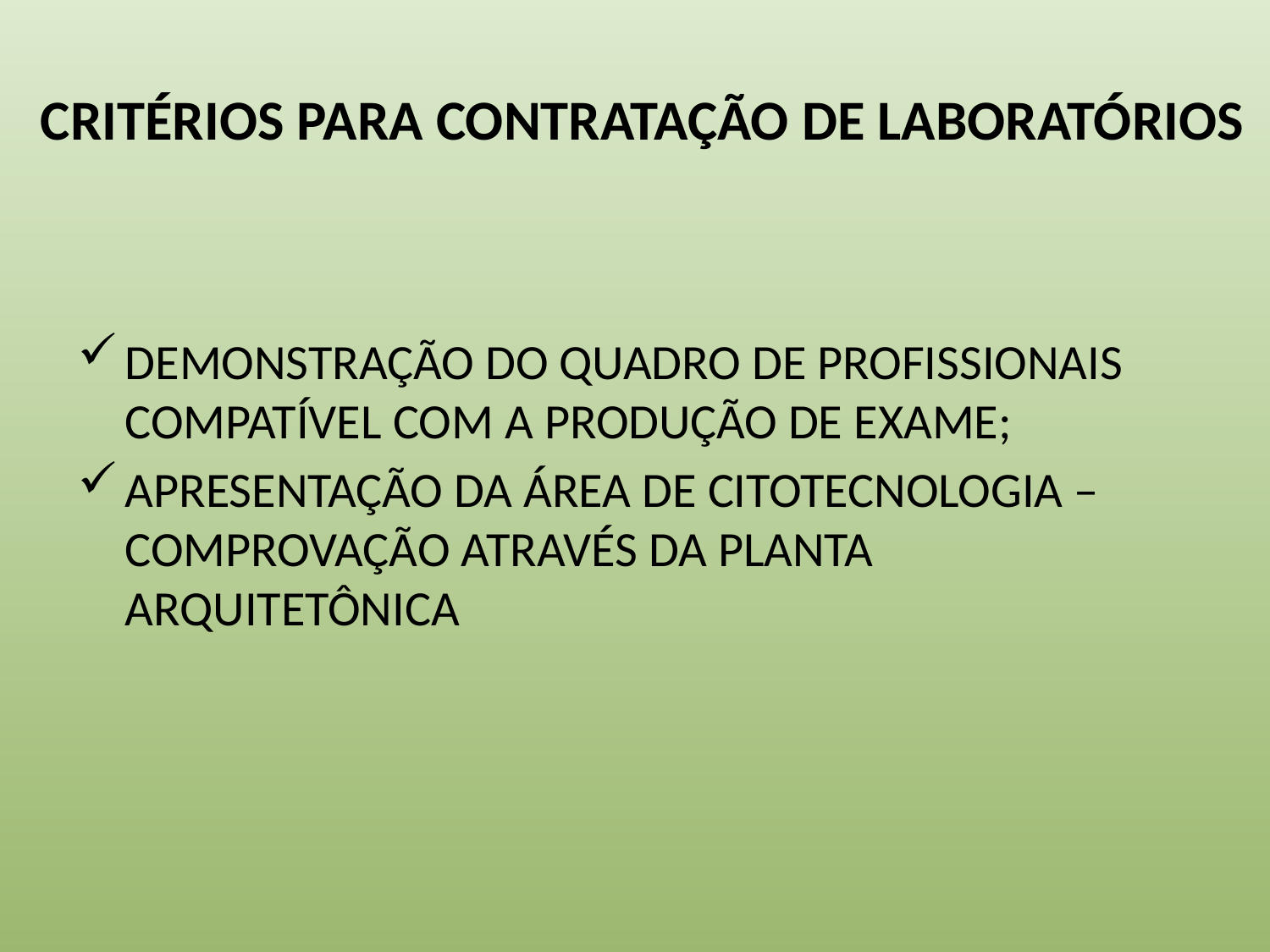

# CRITÉRIOS PARA CONTRATAÇÃO DE LABORATÓRIOS
DEMONSTRAÇÃO DO QUADRO DE PROFISSIONAIS COMPATÍVEL COM A PRODUÇÃO DE EXAME;
APRESENTAÇÃO DA ÁREA DE CITOTECNOLOGIA –COMPROVAÇÃO ATRAVÉS DA PLANTA ARQUITETÔNICA